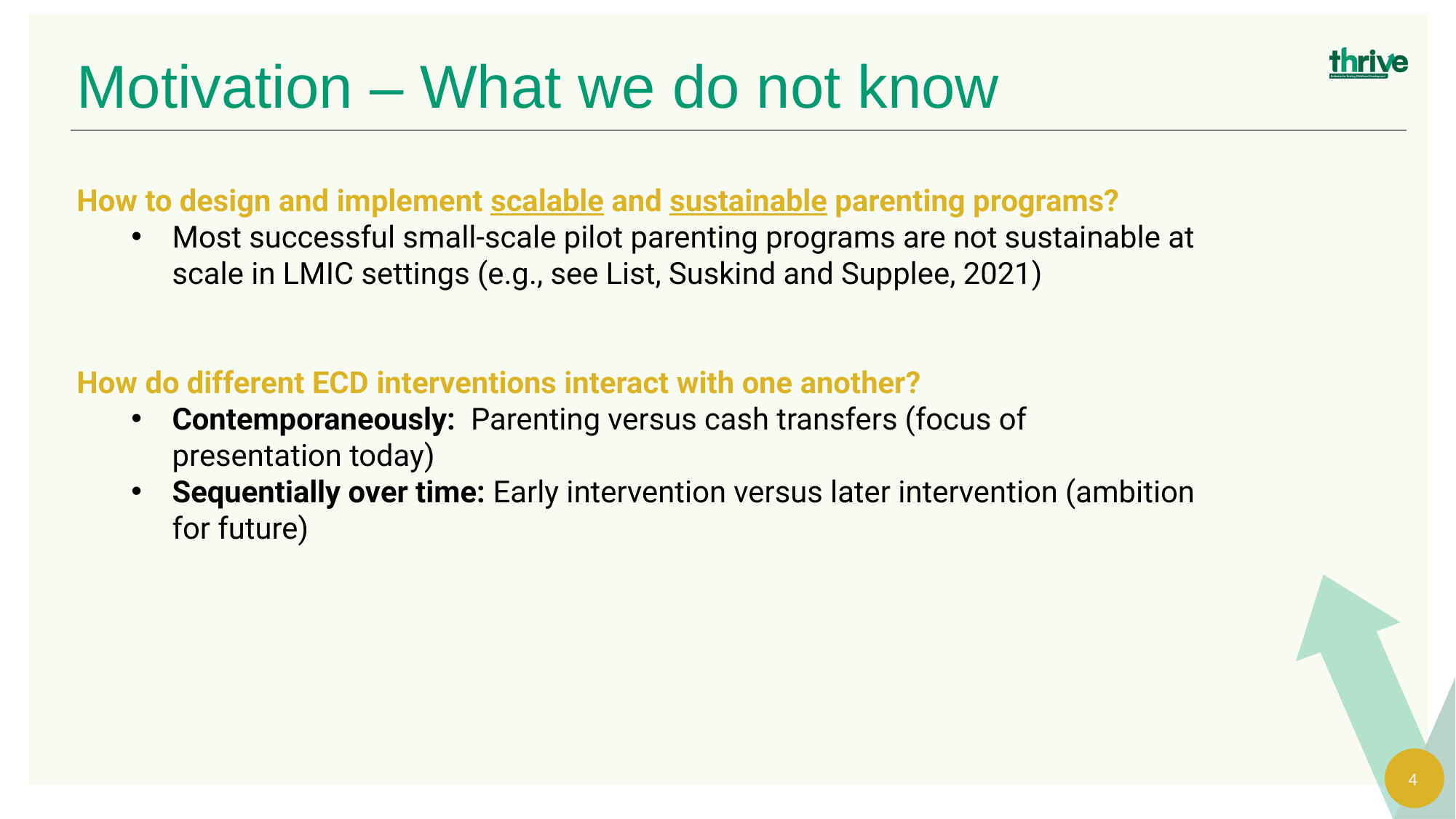

Motivation – What we do not know

How to design and implement scalable and sustainable parenting programs?
Most successful small-scale pilot parenting programs are not sustainable at scale in LMIC settings (e.g., see List, Suskind and Supplee, 2021)

How do different ECD interventions interact with one another?
Contemporaneously:  Parenting versus cash transfers (focus of presentation today)
Sequentially over time: Early intervention versus later intervention (ambition for future)